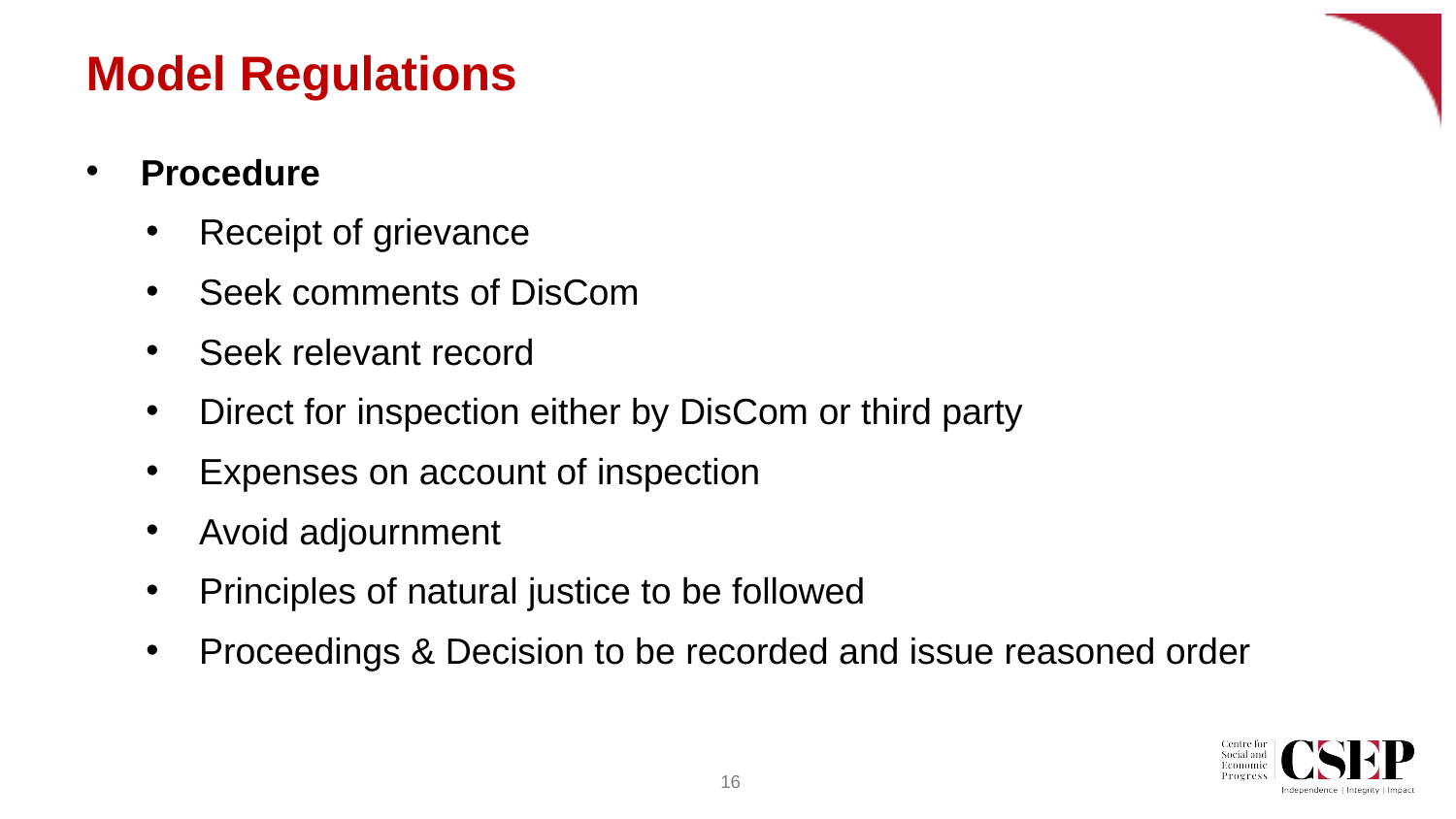

# Model Regulations
Procedure
Receipt of grievance
Seek comments of DisCom
Seek relevant record
Direct for inspection either by DisCom or third party
Expenses on account of inspection
Avoid adjournment
Principles of natural justice to be followed
Proceedings & Decision to be recorded and issue reasoned order